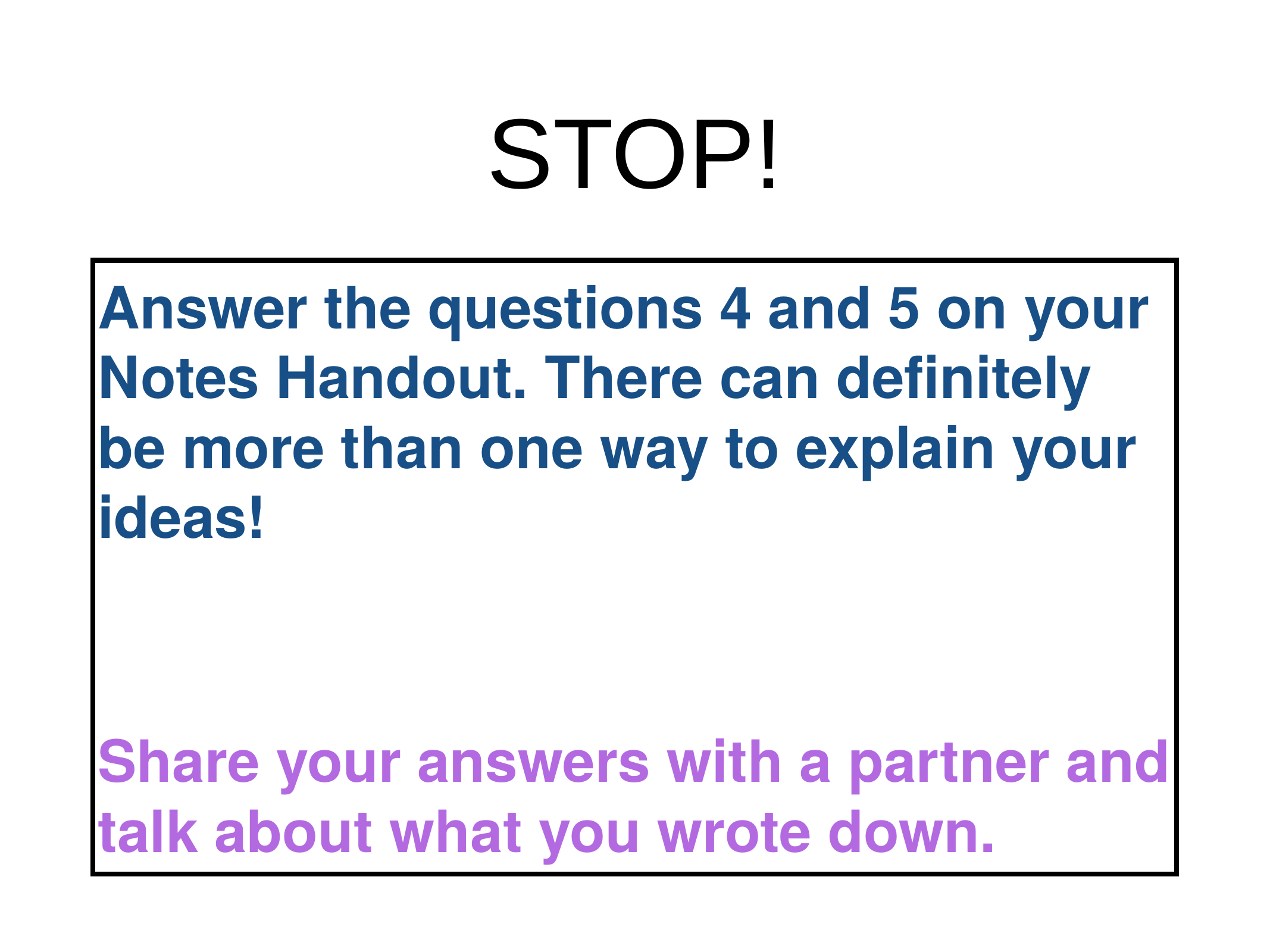

# STOP!
Answer the questions 4 and 5 on your Notes Handout. There can definitely be more than one way to explain your ideas!

Share your answers with a partner and talk about what you wrote down.